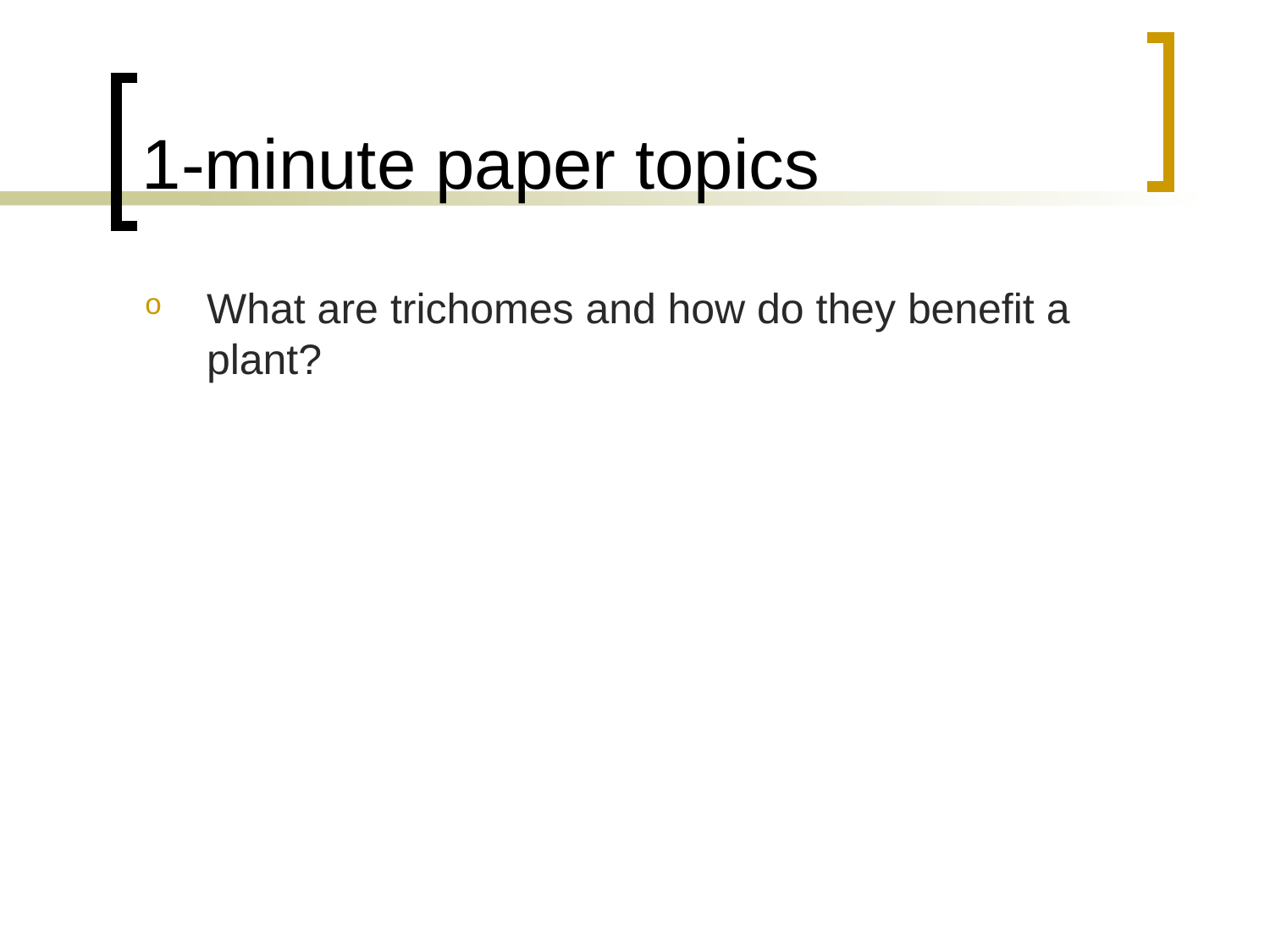

# 1-minute paper topics
What are trichomes and how do they benefit a plant?